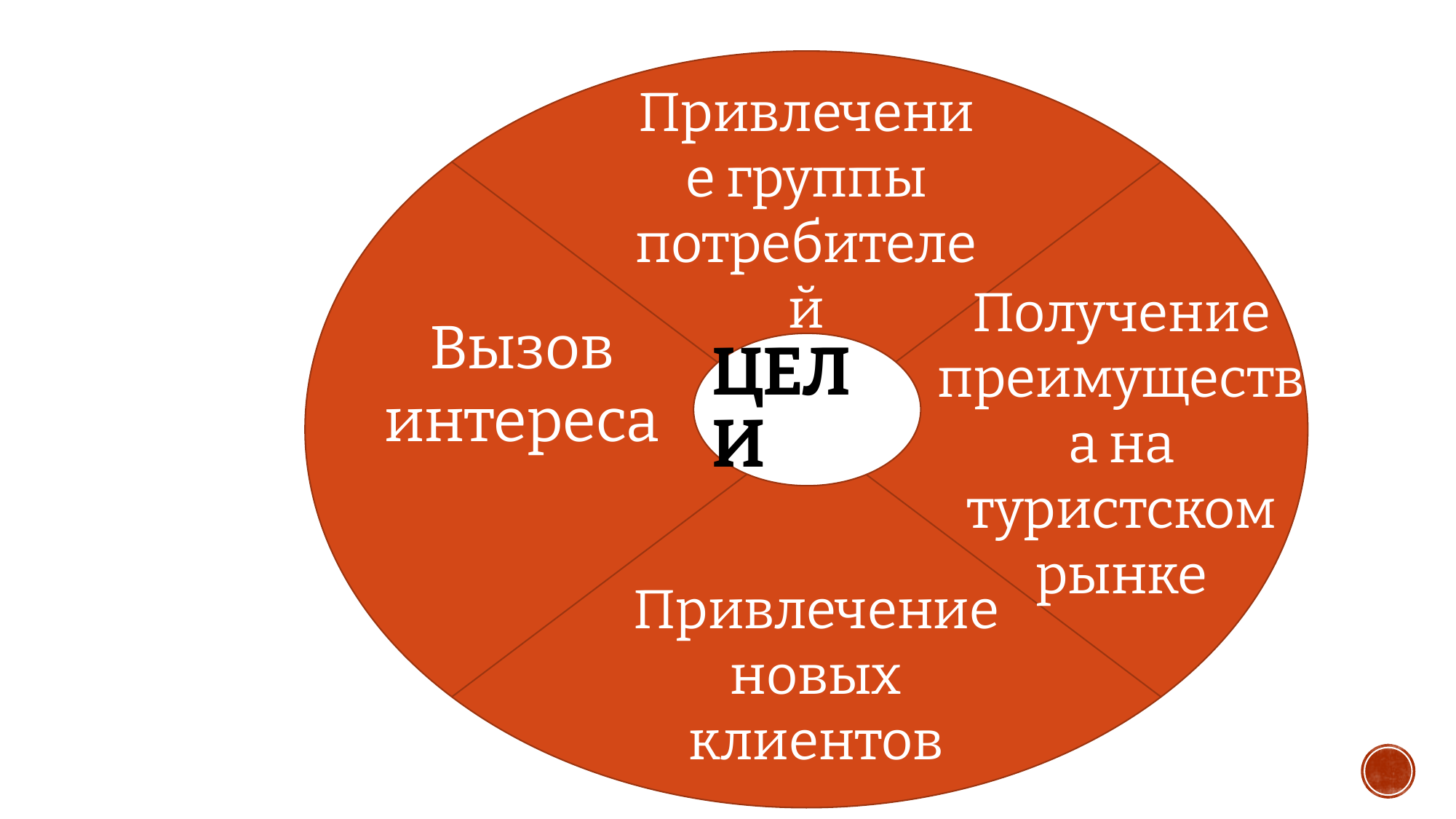

Привлечение
Привлечение группы потребителей
Получение преимущества на туристском рынке
Вызов интереса

# Цели
Привлечение новых клиентов